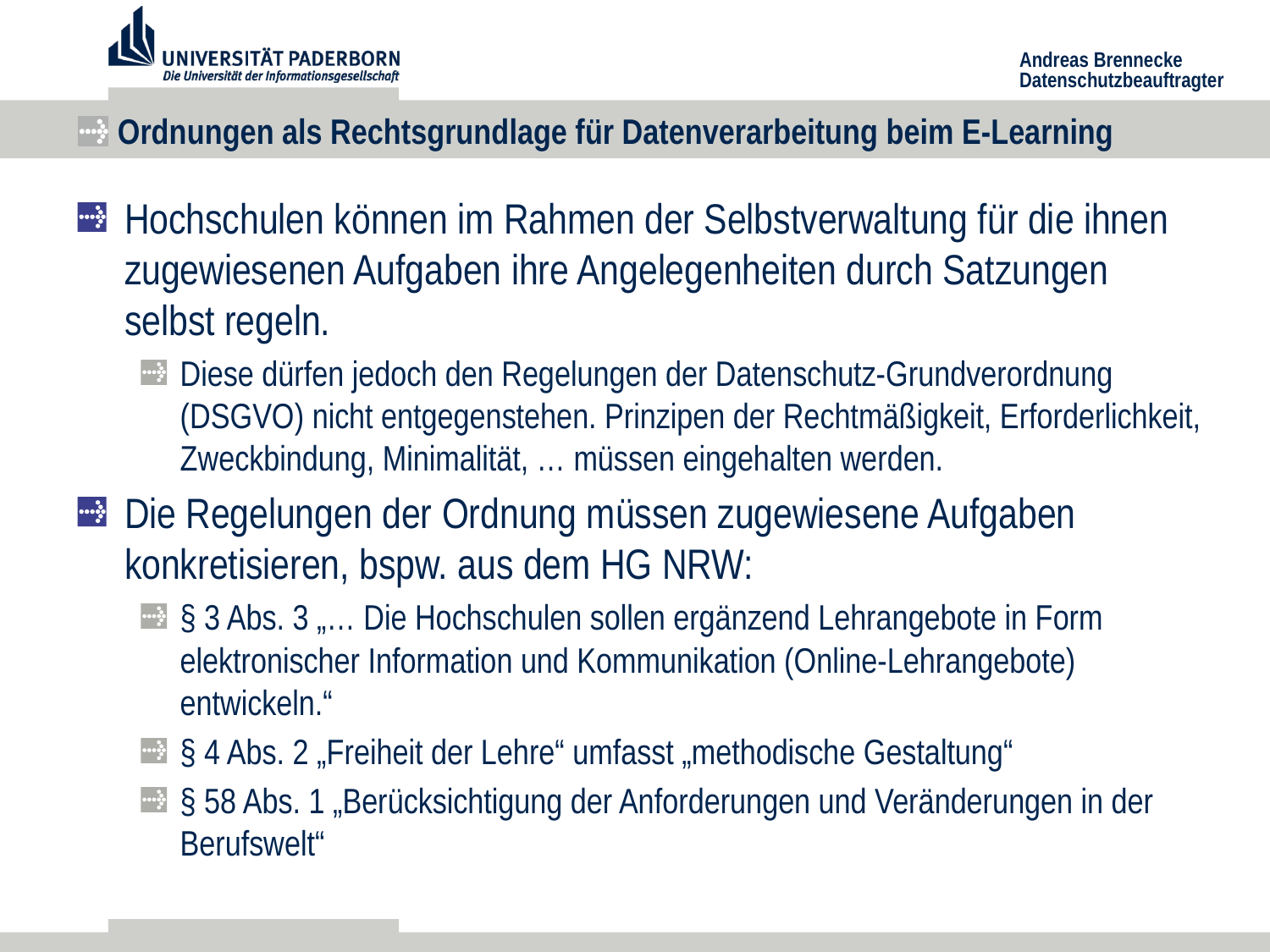

# Ordnungen als Rechtsgrundlage für Datenverarbeitung beim E-Learning
Hochschulen können im Rahmen der Selbstverwaltung für die ihnen zugewiesenen Aufgaben ihre Angelegenheiten durch Satzungen selbst regeln.
Diese dürfen jedoch den Regelungen der Datenschutz-Grundverordnung (DSGVO) nicht entgegenstehen. Prinzipen der Rechtmäßigkeit, Erforderlichkeit, Zweckbindung, Minimalität, … müssen eingehalten werden.
Die Regelungen der Ordnung müssen zugewiesene Aufgaben konkretisieren, bspw. aus dem HG NRW:
§ 3 Abs. 3 „… Die Hochschulen sollen ergänzend Lehrangebote in Form elektronischer Information und Kommunikation (Online-Lehrangebote) entwickeln.“
§ 4 Abs. 2 „Freiheit der Lehre“ umfasst „methodische Gestaltung“
§ 58 Abs. 1 „Berücksichtigung der Anforderungen und Veränderungen in der Berufswelt“